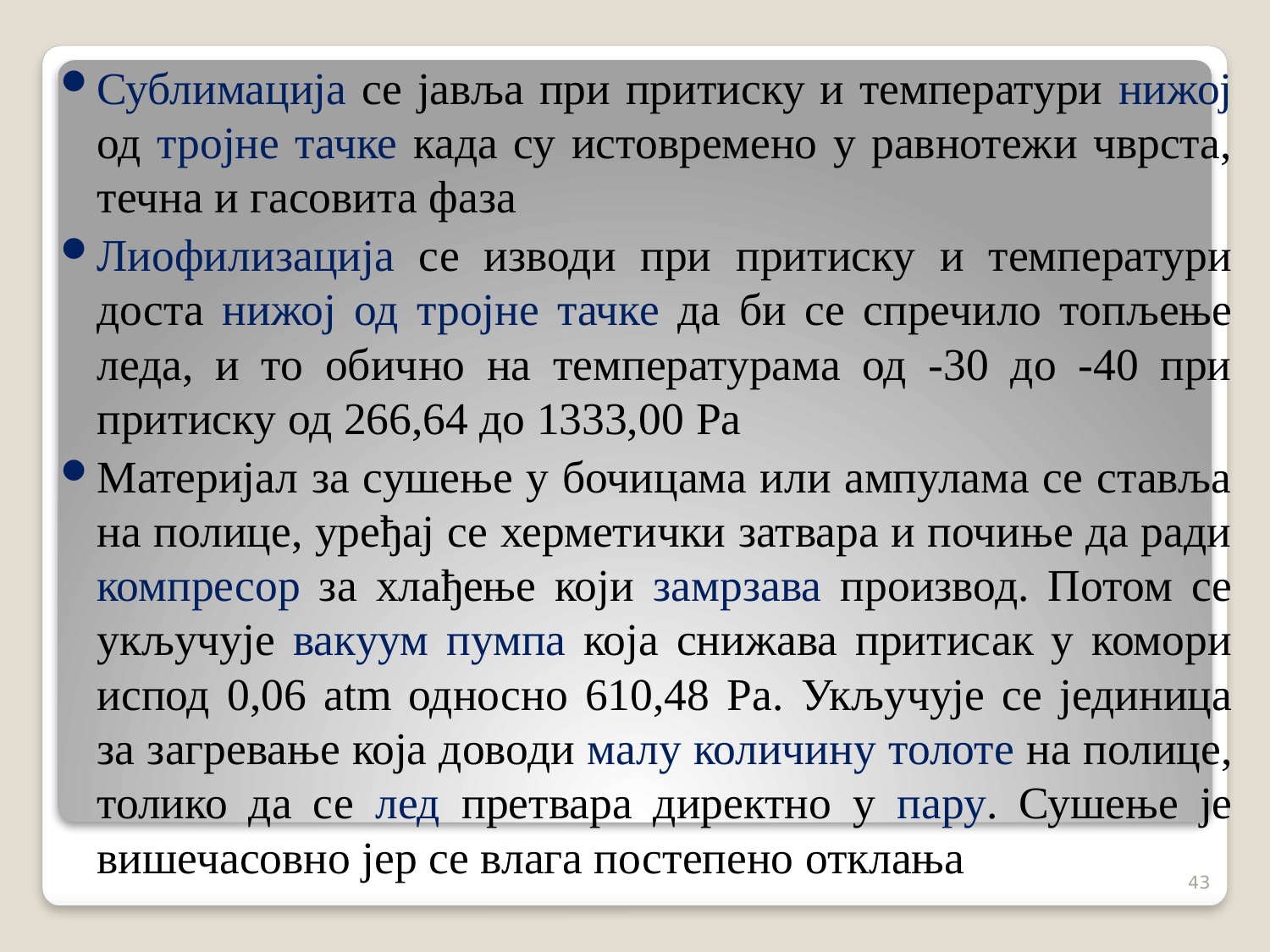

Сублимација се јавља при притиску и температури нижој од тројне тачке када су истовремено у равнотежи чврста, течна и гасовита фаза
Лиофилизација се изводи при притиску и температури доста нижој од тројне тачке да би се спречило топљење леда, и то обично на температурама од -30 до -40 при притиску од 266,64 до 1333,00 Pa
Материјал за сушење у бочицама или ампулама се ставља на полице, уређај се херметички затвара и почиње да ради компресор за хлађење који замрзава производ. Потом се укључује вакуум пумпа која снижава притисак у комори испод 0,06 atm односно 610,48 Pa. Укључује се јединица за загревање која доводи малу количину толоте на полице, толико да се лед претвара директно у пару. Сушење је вишечасовно јер се влага постепено отклања

43